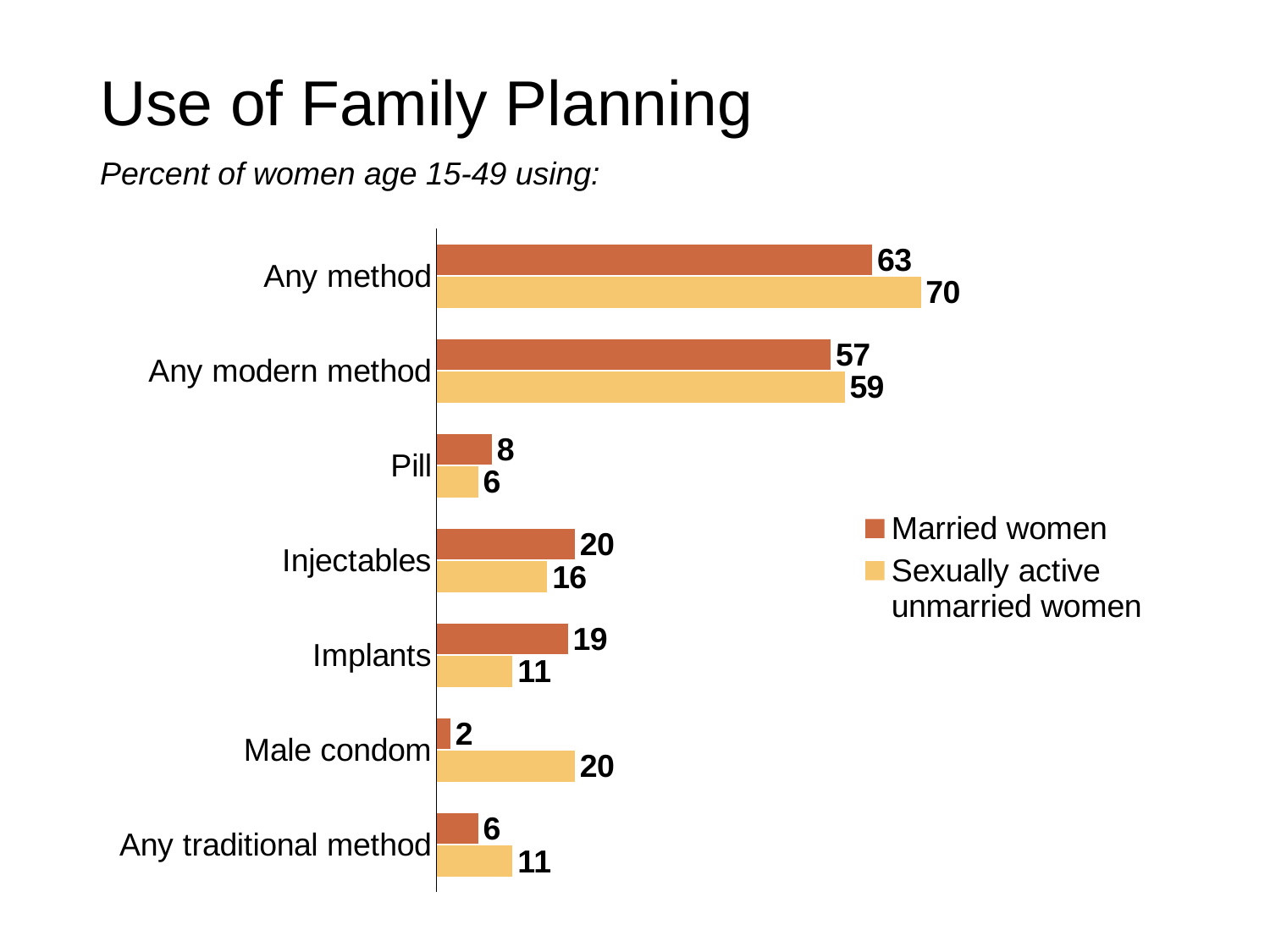

# Use of Family Planning
Percent of women age 15-49 using:

### Chart

| Category | Sexually active
unmarried women | Married women |
|---|---|---|
| Any traditional method | 11.0 | 6.0 |
| Male condom | 20.0 | 2.0 |
| Implants | 11.0 | 19.0 |
| Injectables | 16.0 | 20.0 |
| Pill | 6.0 | 8.0 |
| Any modern method | 59.0 | 57.0 |
| Any method | 70.0 | 63.0 |
<1